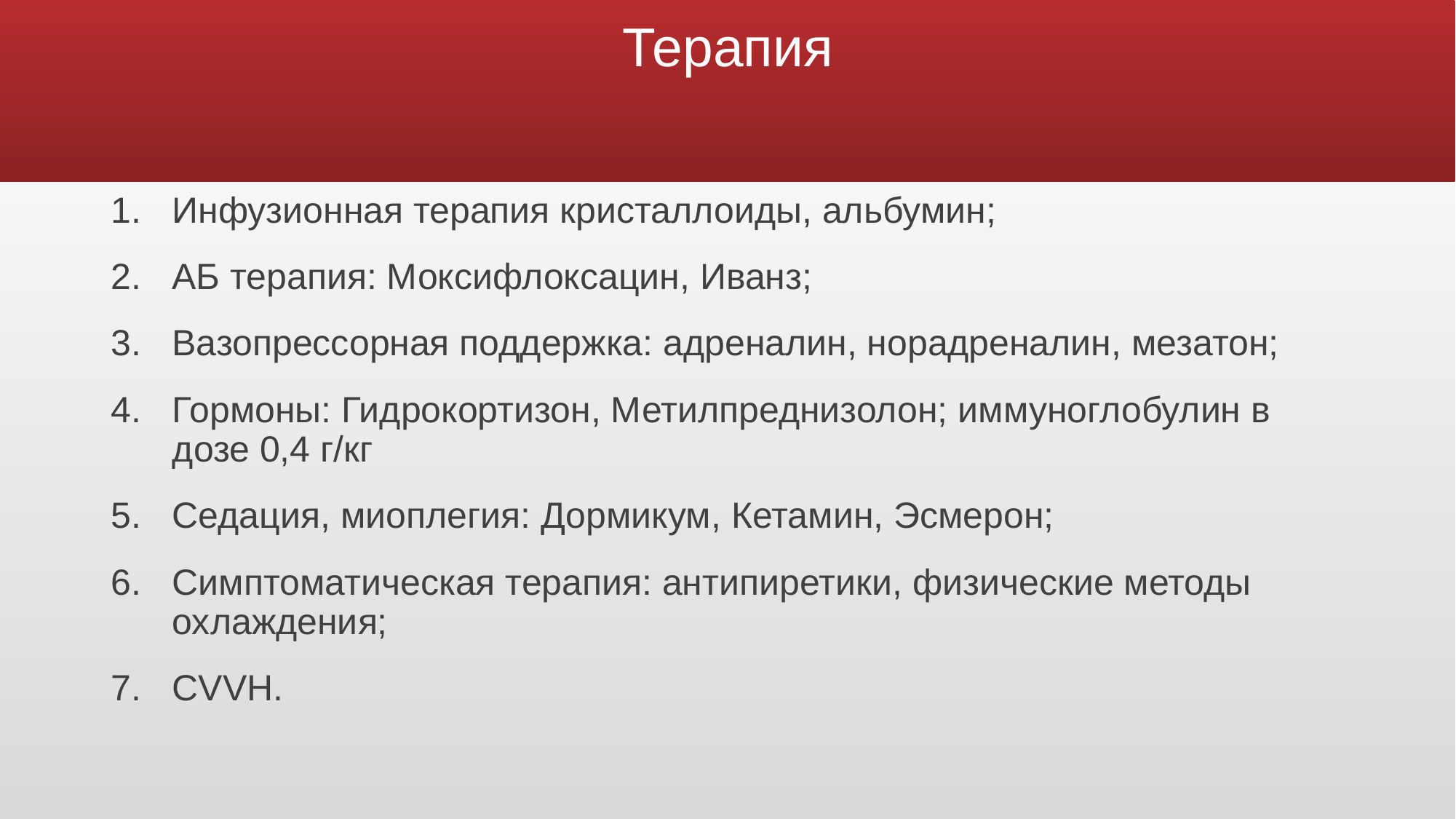

# Терапия
Инфузионная терапия кристаллоиды, альбумин;
АБ терапия: Моксифлоксацин, Иванз;
Вазопрессорная поддержка: адреналин, норадреналин, мезатон;
Гормоны: Гидрокортизон, Метилпреднизолон; иммуноглобулин в дозе 0,4 г/кг
Седация, миоплегия: Дормикум, Кетамин, Эсмерон;
Симптоматическая терапия: антипиретики, физические методы охлаждения;
CVVH.